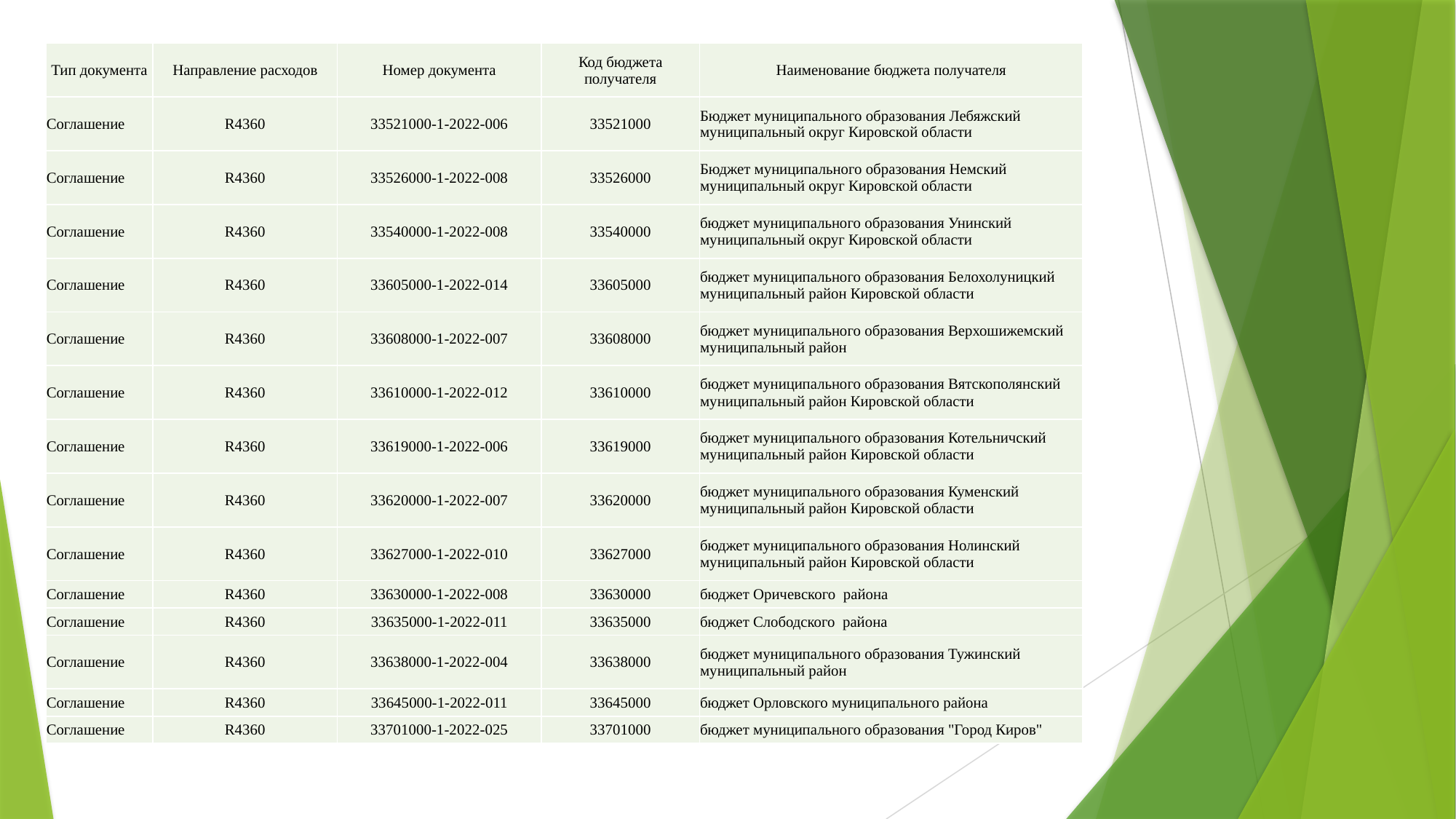

| Тип документа | Направление расходов | Номер документа | Код бюджета получателя | Наименование бюджета получателя |
| --- | --- | --- | --- | --- |
| Соглашение | R4360 | 33521000-1-2022-006 | 33521000 | Бюджет муниципального образования Лебяжский муниципальный округ Кировской области |
| Соглашение | R4360 | 33526000-1-2022-008 | 33526000 | Бюджет муниципального образования Немский муниципальный округ Кировской области |
| Соглашение | R4360 | 33540000-1-2022-008 | 33540000 | бюджет муниципального образования Унинский муниципальный округ Кировской области |
| Соглашение | R4360 | 33605000-1-2022-014 | 33605000 | бюджет муниципального образования Белохолуницкий муниципальный район Кировской области |
| Соглашение | R4360 | 33608000-1-2022-007 | 33608000 | бюджет муниципального образования Верхошижемский муниципальный район |
| Соглашение | R4360 | 33610000-1-2022-012 | 33610000 | бюджет муниципального образования Вятскополянский муниципальный район Кировской области |
| Соглашение | R4360 | 33619000-1-2022-006 | 33619000 | бюджет муниципального образования Котельничский муниципальный район Кировской области |
| Соглашение | R4360 | 33620000-1-2022-007 | 33620000 | бюджет муниципального образования Куменский муниципальный район Кировской области |
| Соглашение | R4360 | 33627000-1-2022-010 | 33627000 | бюджет муниципального образования Нолинский муниципальный район Кировской области |
| Соглашение | R4360 | 33630000-1-2022-008 | 33630000 | бюджет Оричевского района |
| Соглашение | R4360 | 33635000-1-2022-011 | 33635000 | бюджет Слободского района |
| Соглашение | R4360 | 33638000-1-2022-004 | 33638000 | бюджет муниципального образования Тужинский муниципальный район |
| Соглашение | R4360 | 33645000-1-2022-011 | 33645000 | бюджет Орловского муниципального района |
| Соглашение | R4360 | 33701000-1-2022-025 | 33701000 | бюджет муниципального образования "Город Киров" |